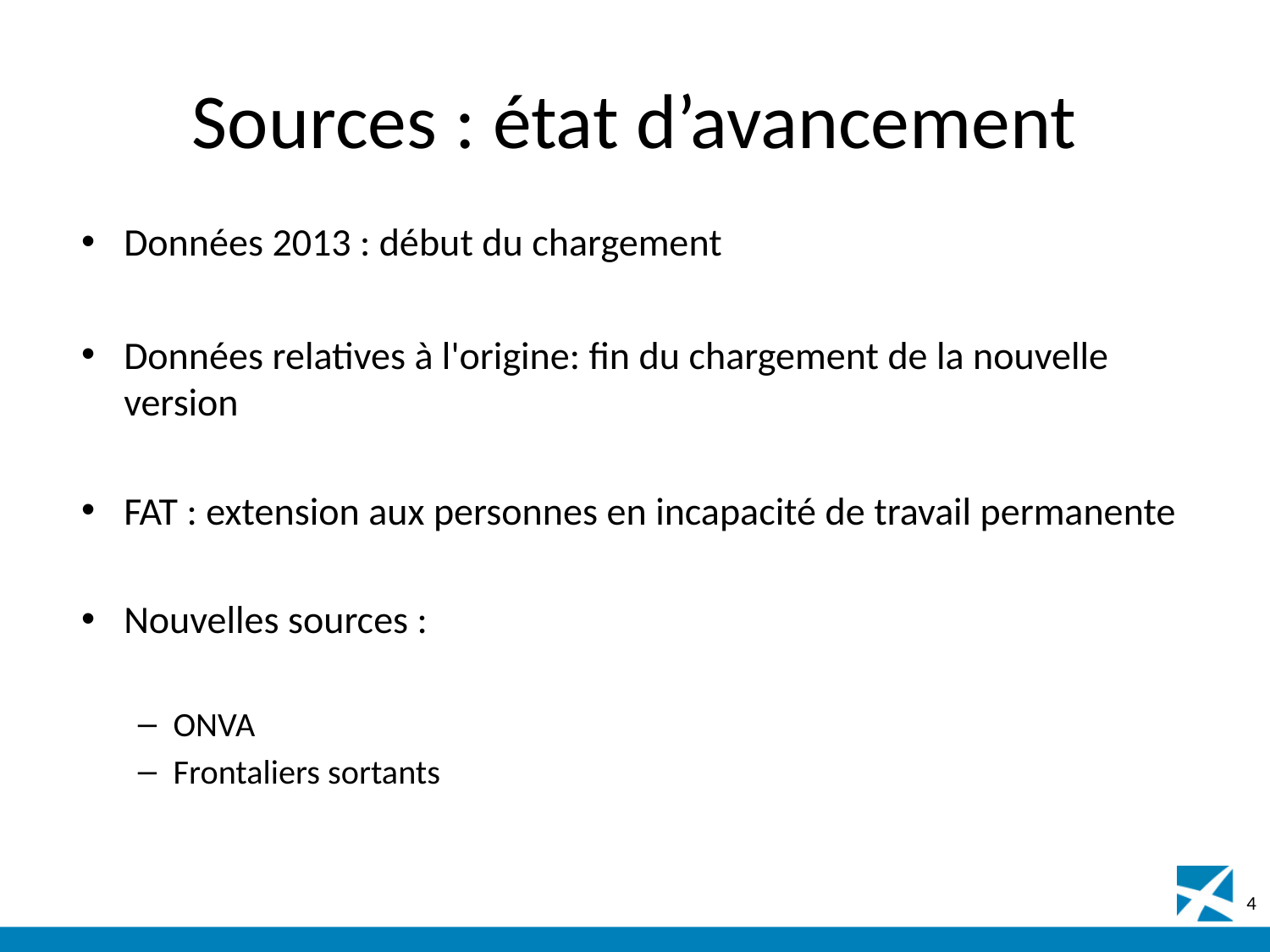

# Sources : état d’avancement
Données 2013 : début du chargement

Données relatives à l'origine: fin du chargement de la nouvelle version

FAT : extension aux personnes en incapacité de travail permanente

Nouvelles sources :

ONVA
Frontaliers sortants